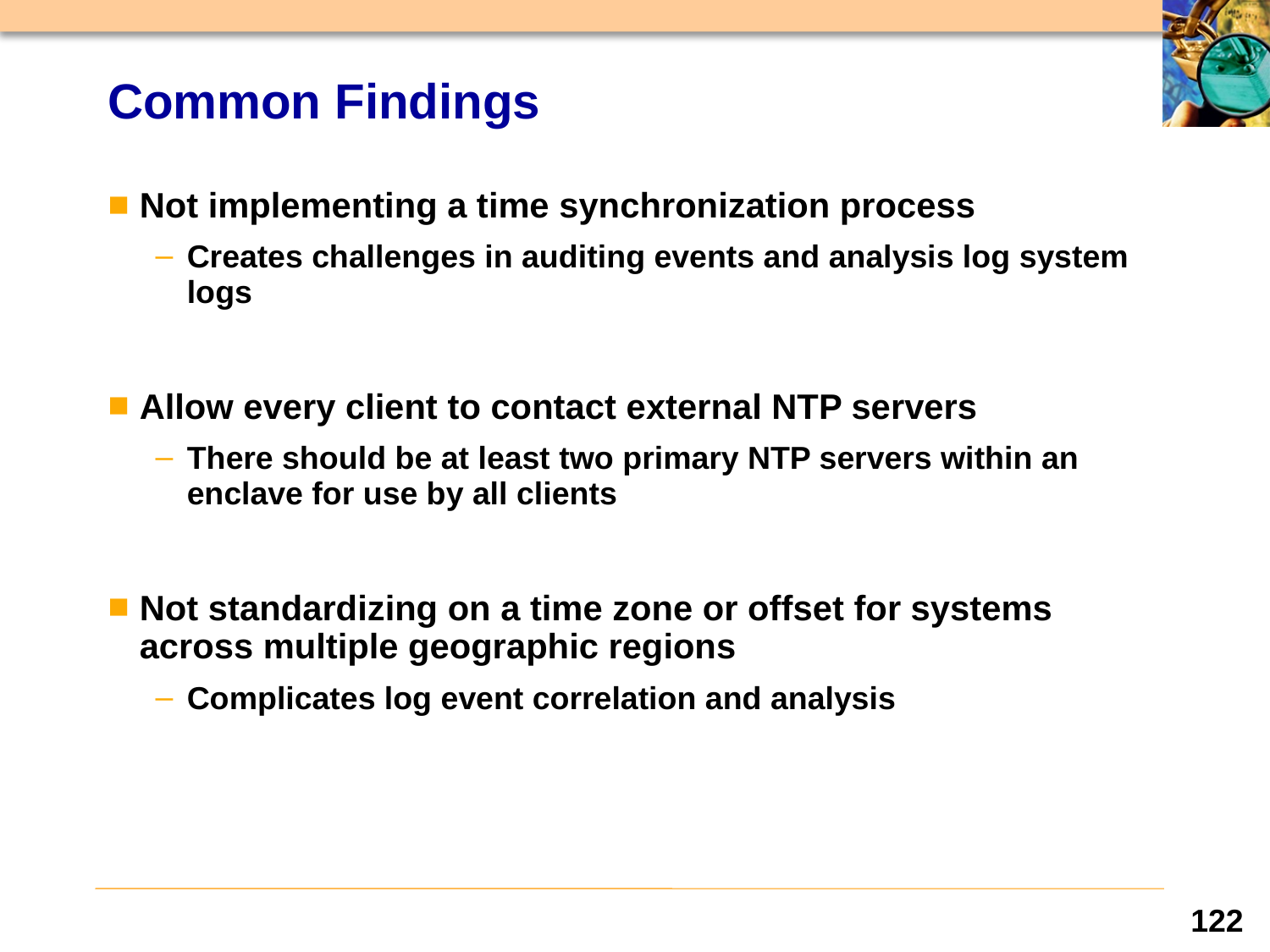

# Common Findings
Not implementing a time synchronization process
Creates challenges in auditing events and analysis log system logs

Allow every client to contact external NTP servers
There should be at least two primary NTP servers within an enclave for use by all clients

Not standardizing on a time zone or offset for systems across multiple geographic regions
Complicates log event correlation and analysis